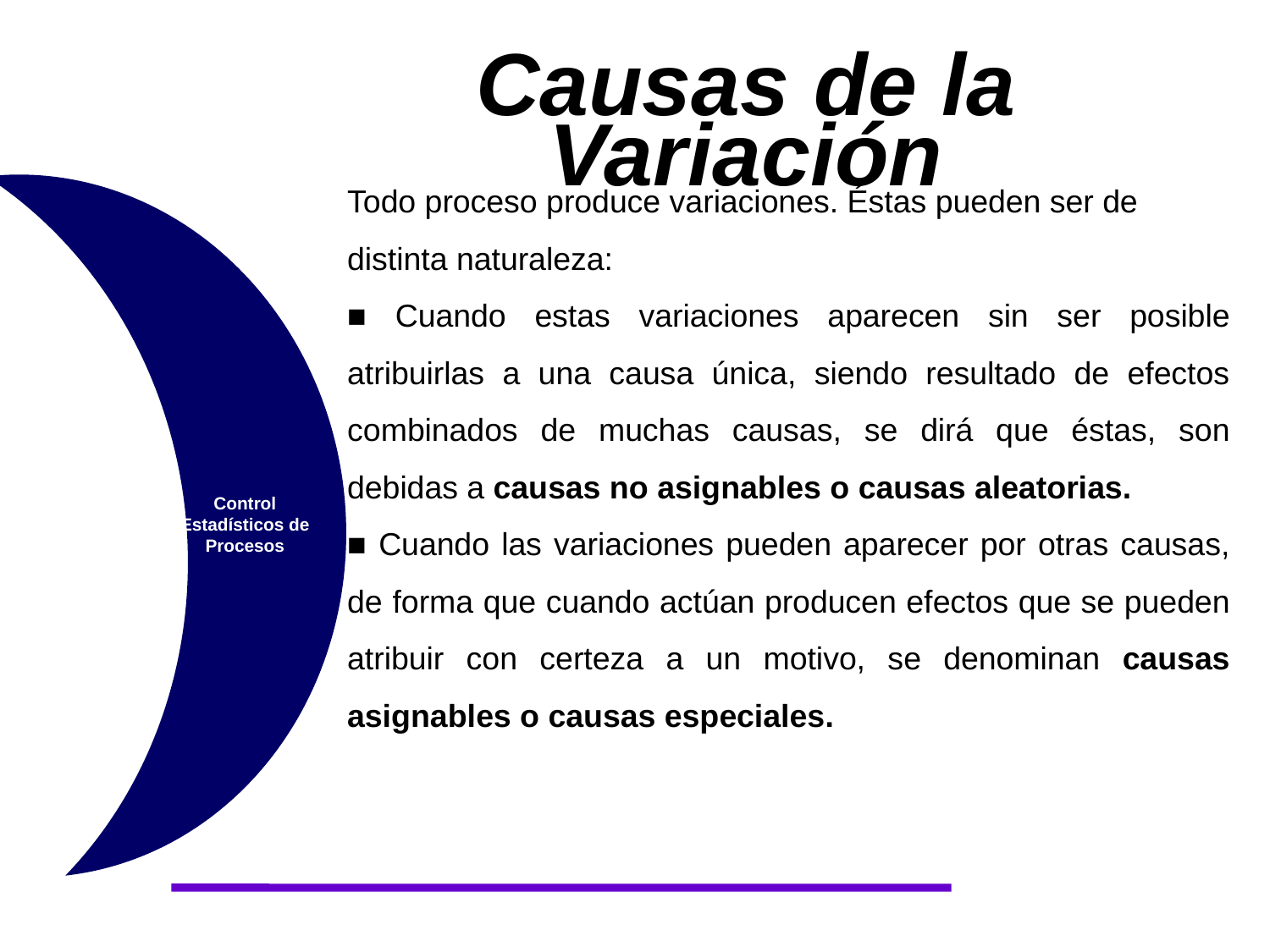

Causas de la Variación

Todo proceso produce variaciones. Éstas pueden ser de distinta naturaleza:
■ Cuando estas variaciones aparecen sin ser posible atribuirlas a una causa única, siendo resultado de efectos combinados de muchas causas, se dirá que éstas, son debidas a causas no asignables o causas aleatorias.
■ Cuando las variaciones pueden aparecer por otras causas, de forma que cuando actúan producen efectos que se pueden atribuir con certeza a un motivo, se denominan causas asignables o causas especiales.
Control Estadísticos de Procesos